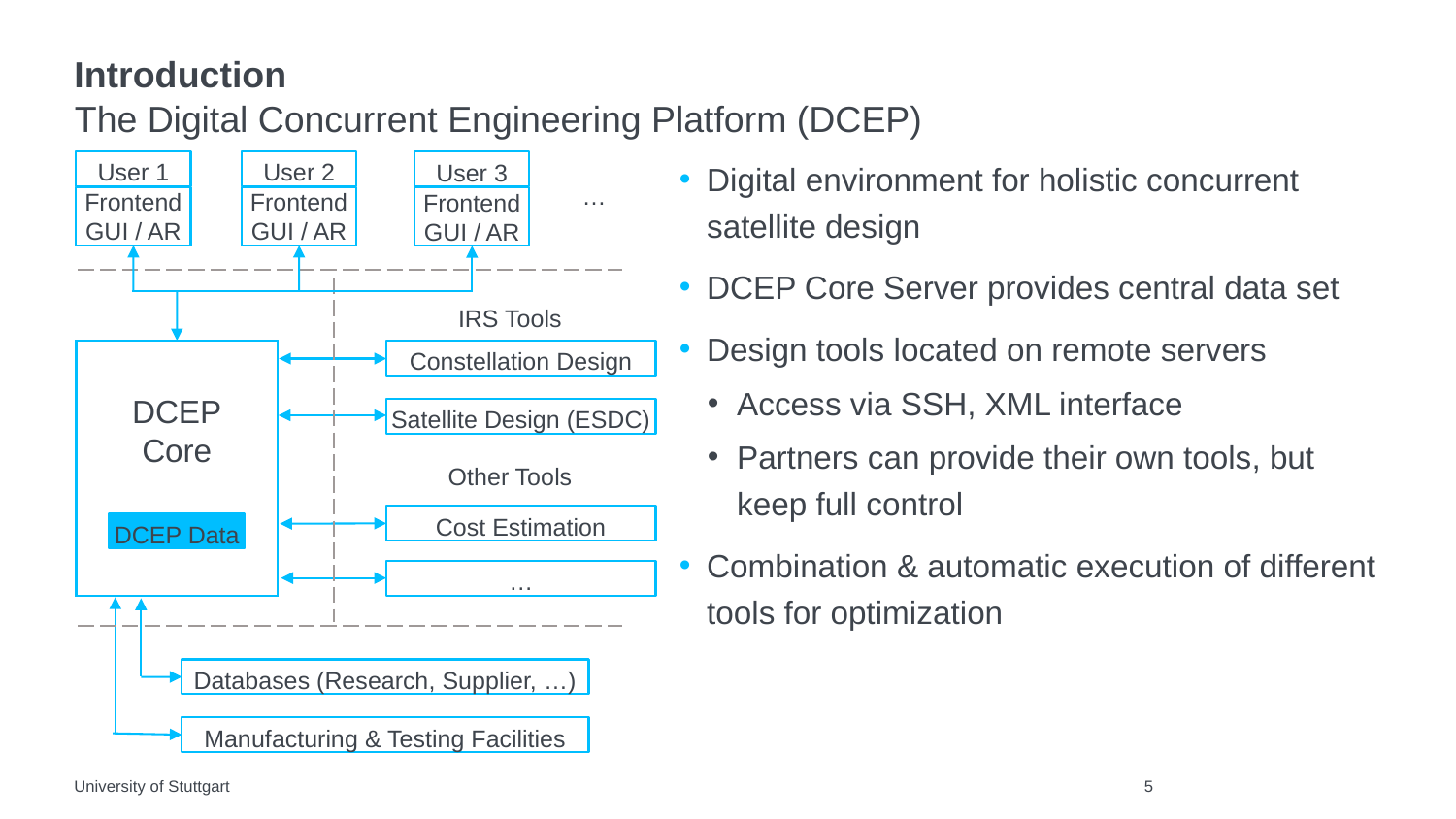

# Introduction
The Digital Concurrent Engineering Platform (DCEP)
User 1
User 2
User 3
…
Frontend
GUI / AR
Frontend
GUI / AR
Frontend
GUI / AR
IRS Tools
Constellation Design
DCEP
Core

DCEP Data
Satellite Design (ESDC)
Other Tools
Cost Estimation
…
Databases (Research, Supplier, …)
Manufacturing & Testing Facilities
Digital environment for holistic concurrent satellite design
DCEP Core Server provides central data set
Design tools located on remote servers
Access via SSH, XML interface
Partners can provide their own tools, but keep full control
Combination & automatic execution of different tools for optimization
University of Stuttgart
5